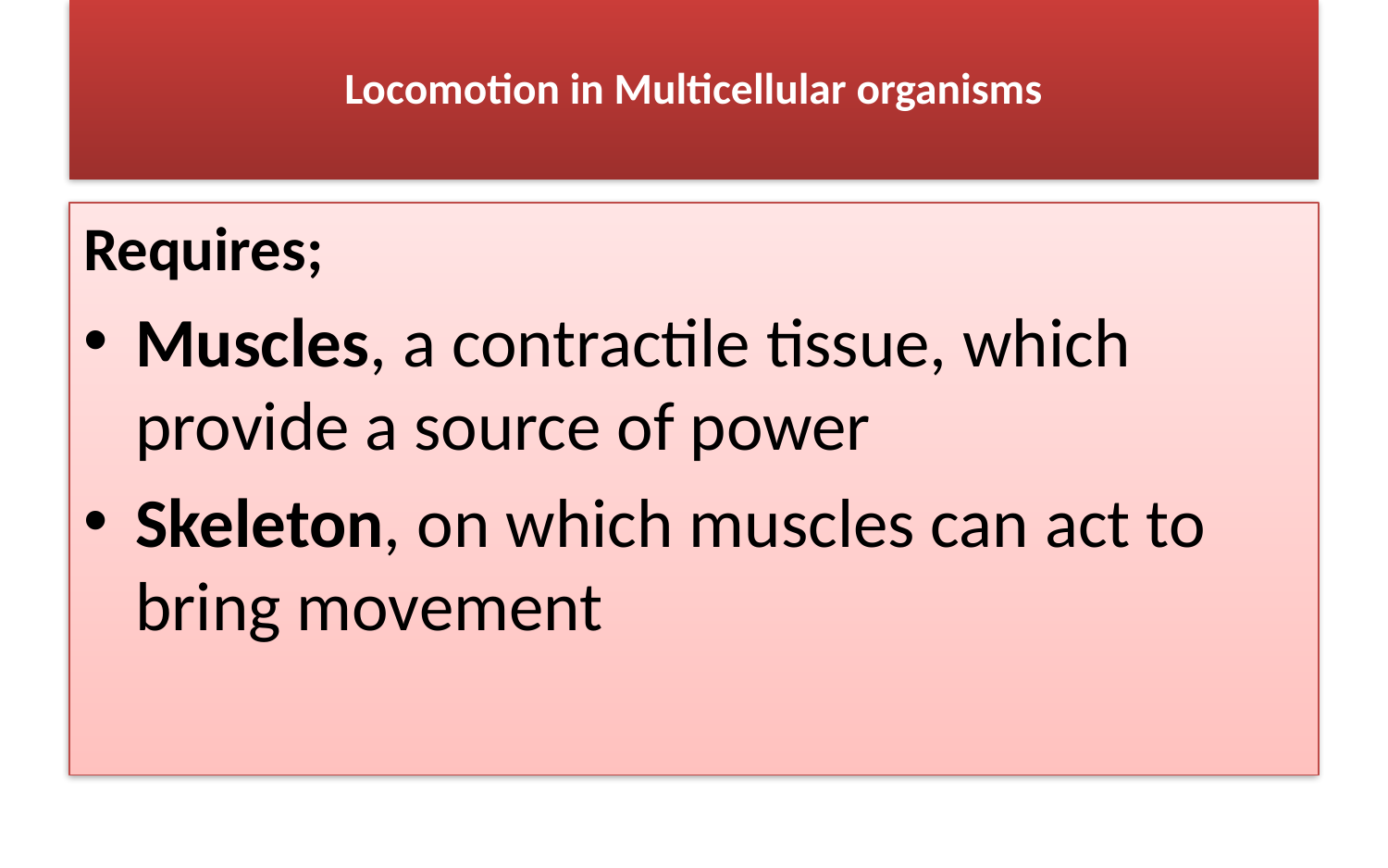

# Locomotion in Multicellular organisms
Requires;
Muscles, a contractile tissue, which provide a source of power
Skeleton, on which muscles can act to bring movement